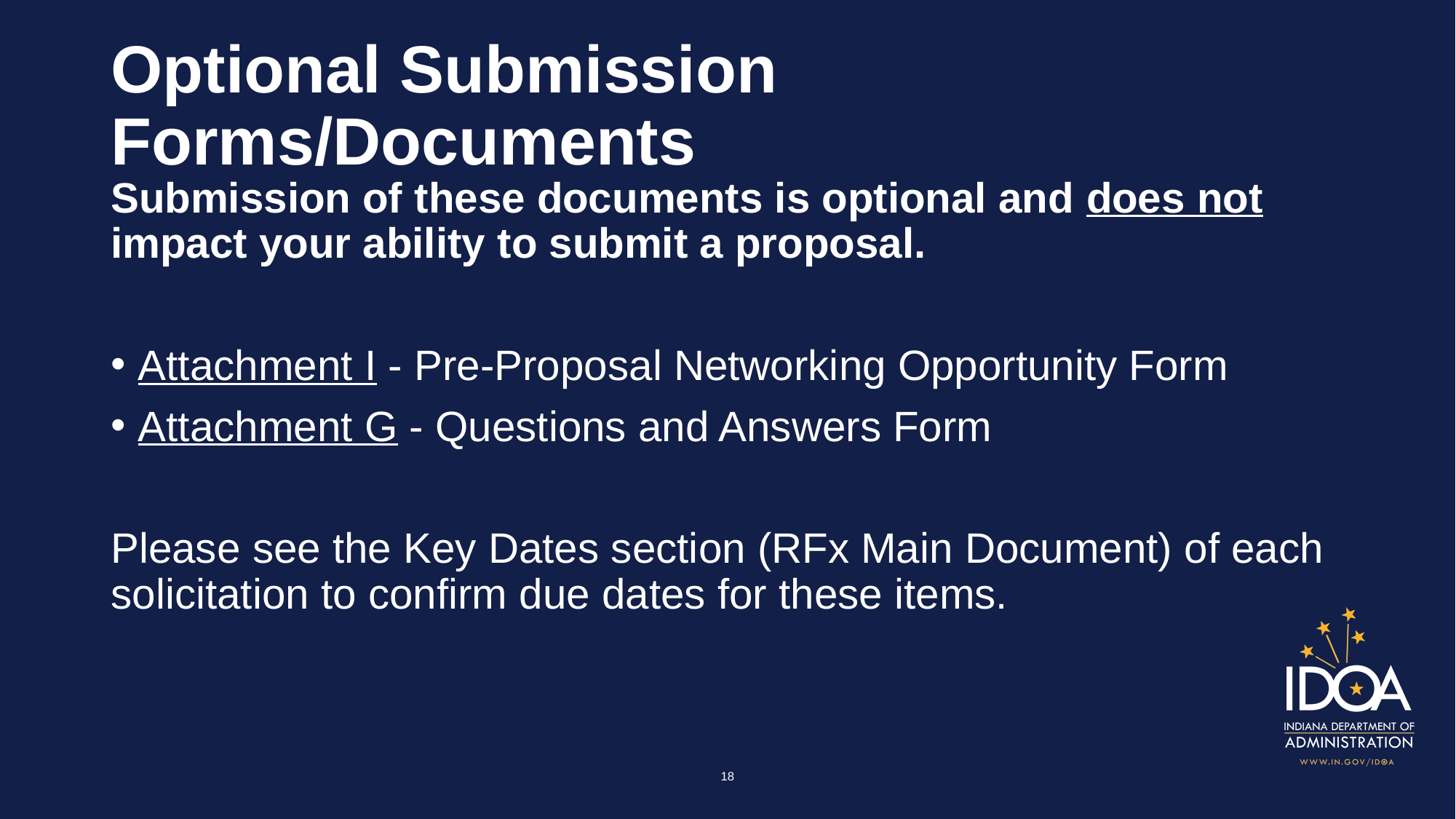

# Optional Submission Forms/Documents
Submission of these documents is optional and does not impact your ability to submit a proposal.

Attachment I - Pre-Proposal Networking Opportunity Form
Attachment G - Questions and Answers Form

Please see the Key Dates section (RFx Main Document) of each solicitation to confirm due dates for these items.
18